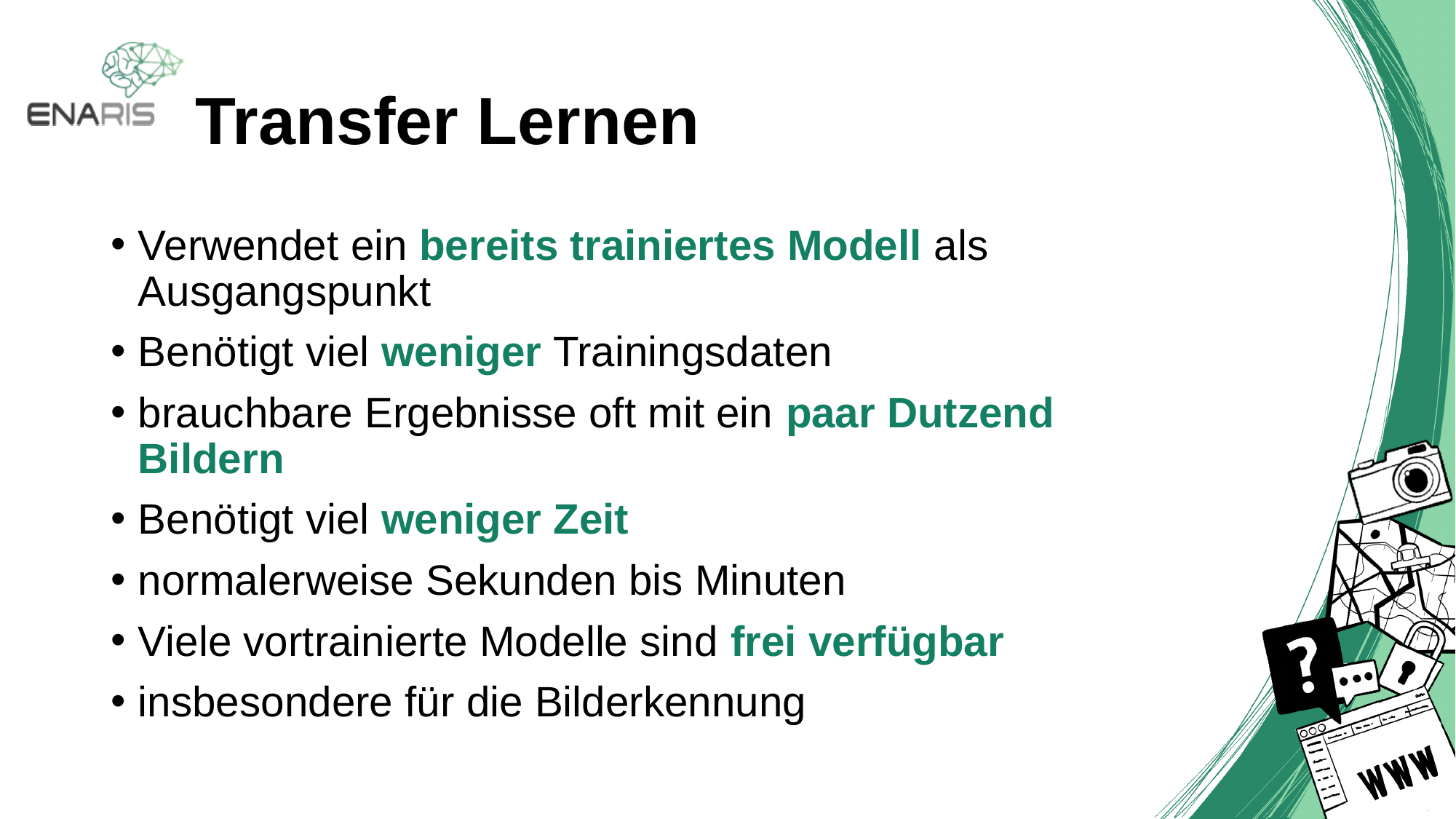

# Transfer Lernen
Verwendet ein bereits trainiertes Modell als Ausgangspunkt
Benötigt viel weniger Trainingsdaten
brauchbare Ergebnisse oft mit ein paar Dutzend Bildern
Benötigt viel weniger Zeit
normalerweise Sekunden bis Minuten
Viele vortrainierte Modelle sind frei verfügbar
insbesondere für die Bilderkennung